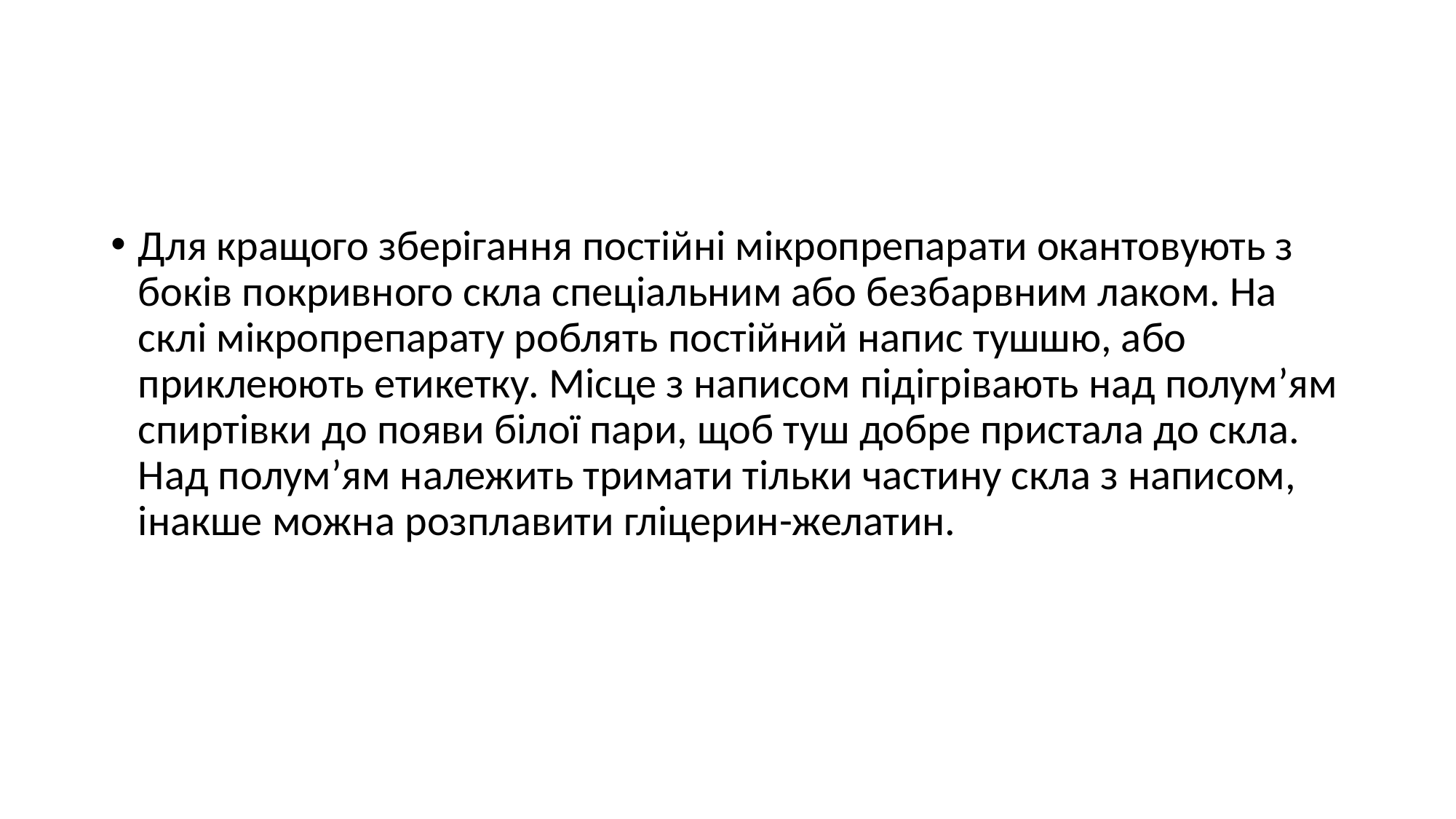

#
Для кращого зберігання постійні мікропрепарати окантовують з боків покривного скла спеціальним або безбарвним лаком. На склі мікропрепарату роблять постійний напис тушшю, або приклеюють етикетку. Місце з написом підігрівають над полум’ям спиртівки до появи білої пари, щоб туш добре пристала до скла. Над полум’ям належить тримати тільки частину скла з написом, інакше можна розплавити гліцерин-желатин.